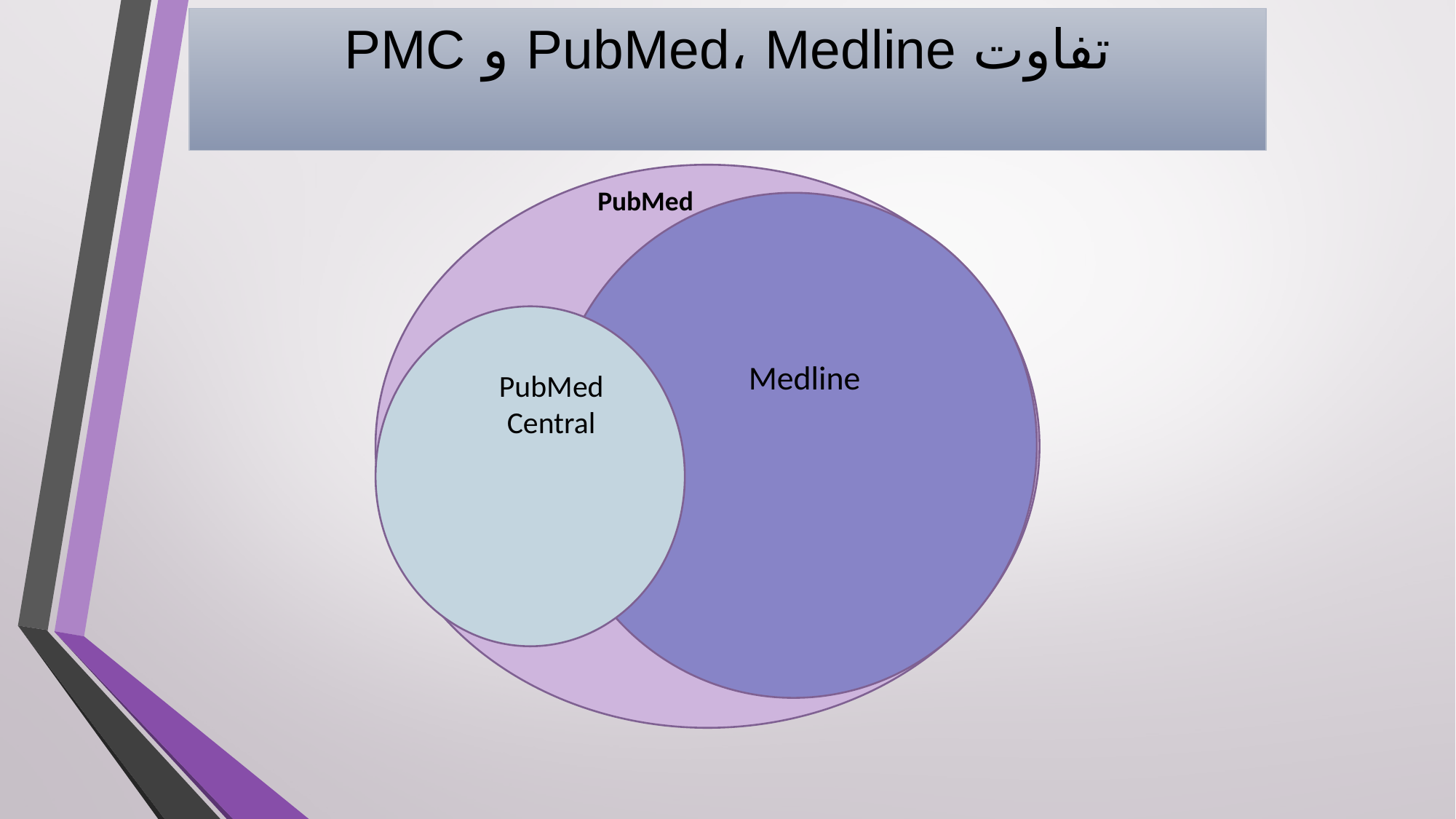

تفاوت PubMed، Medline و PMC

PubMed

Medline

PubMed Central